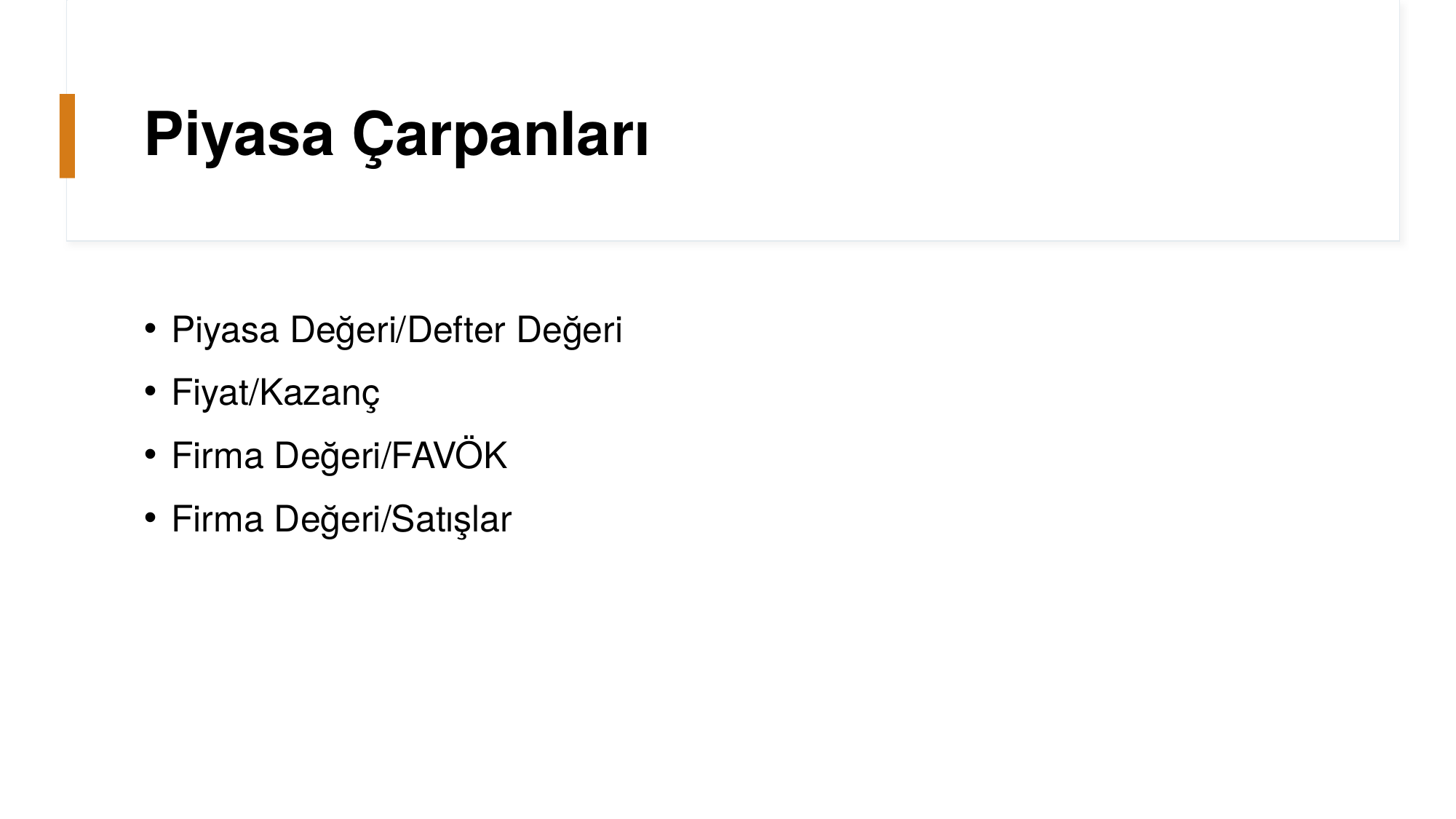

# Piyasa Çarpanları
Piyasa Değeri/Defter Değeri
Fiyat/Kazanç
Firma Değeri/FAVÖK
Firma Değeri/Satışlar